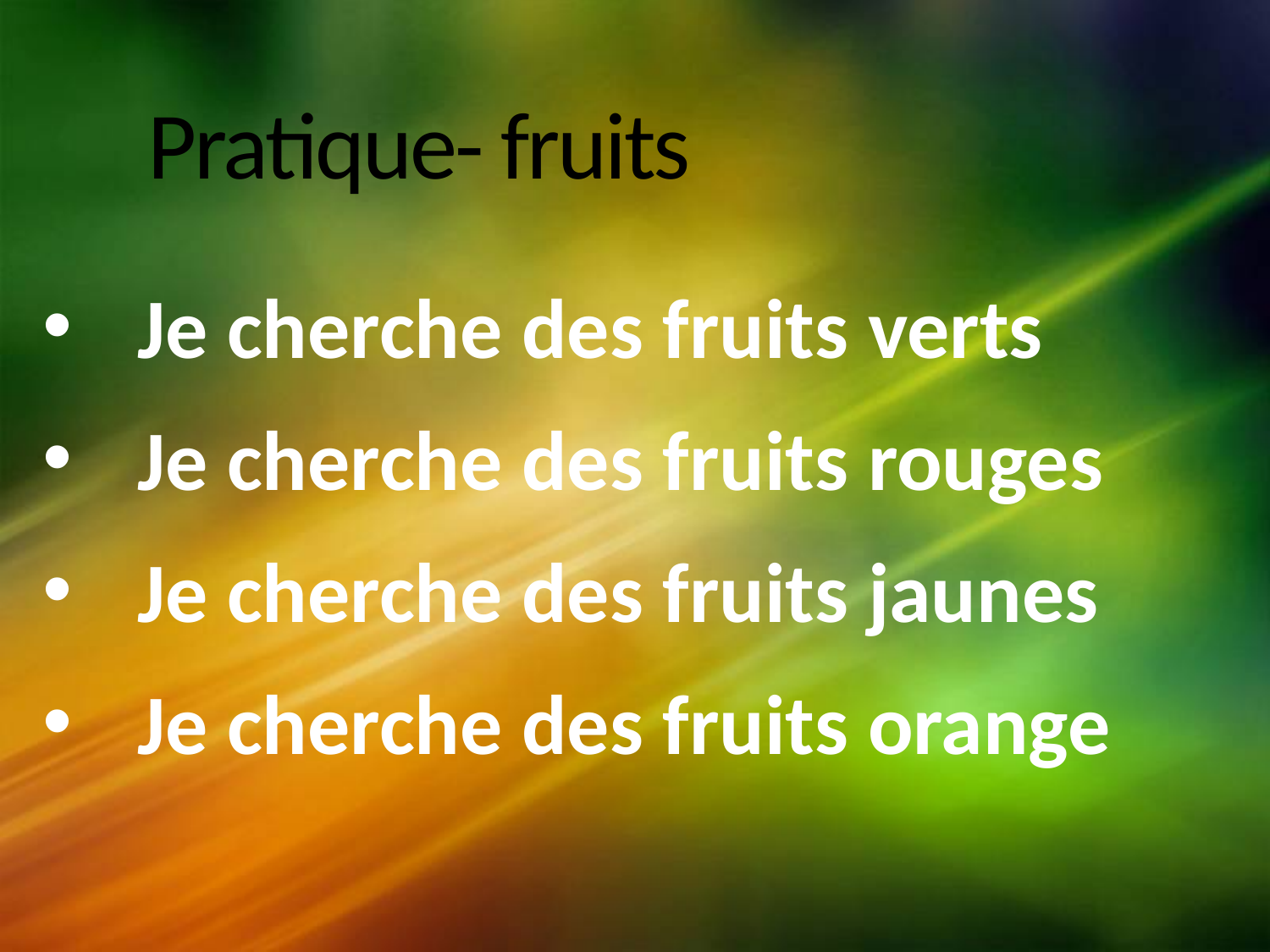

# Pratique- fruits
Je cherche des fruits verts
Je cherche des fruits rouges
Je cherche des fruits jaunes
Je cherche des fruits orange